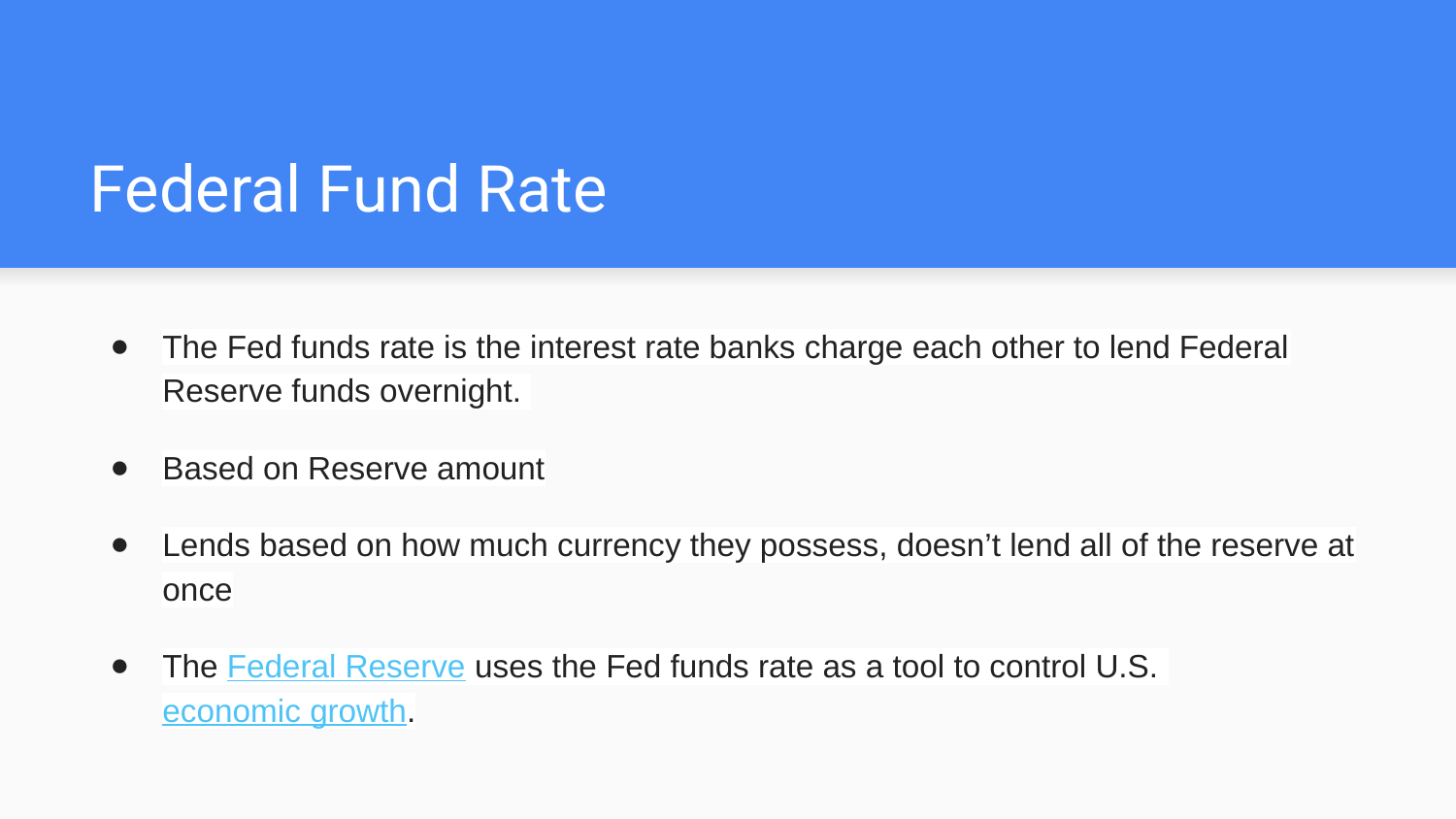

# Federal Fund Rate
The Fed funds rate is the interest rate banks charge each other to lend Federal Reserve funds overnight.
Based on Reserve amount
Lends based on how much currency they possess, doesn’t lend all of the reserve at once
The Federal Reserve uses the Fed funds rate as a tool to control U.S. economic growth.